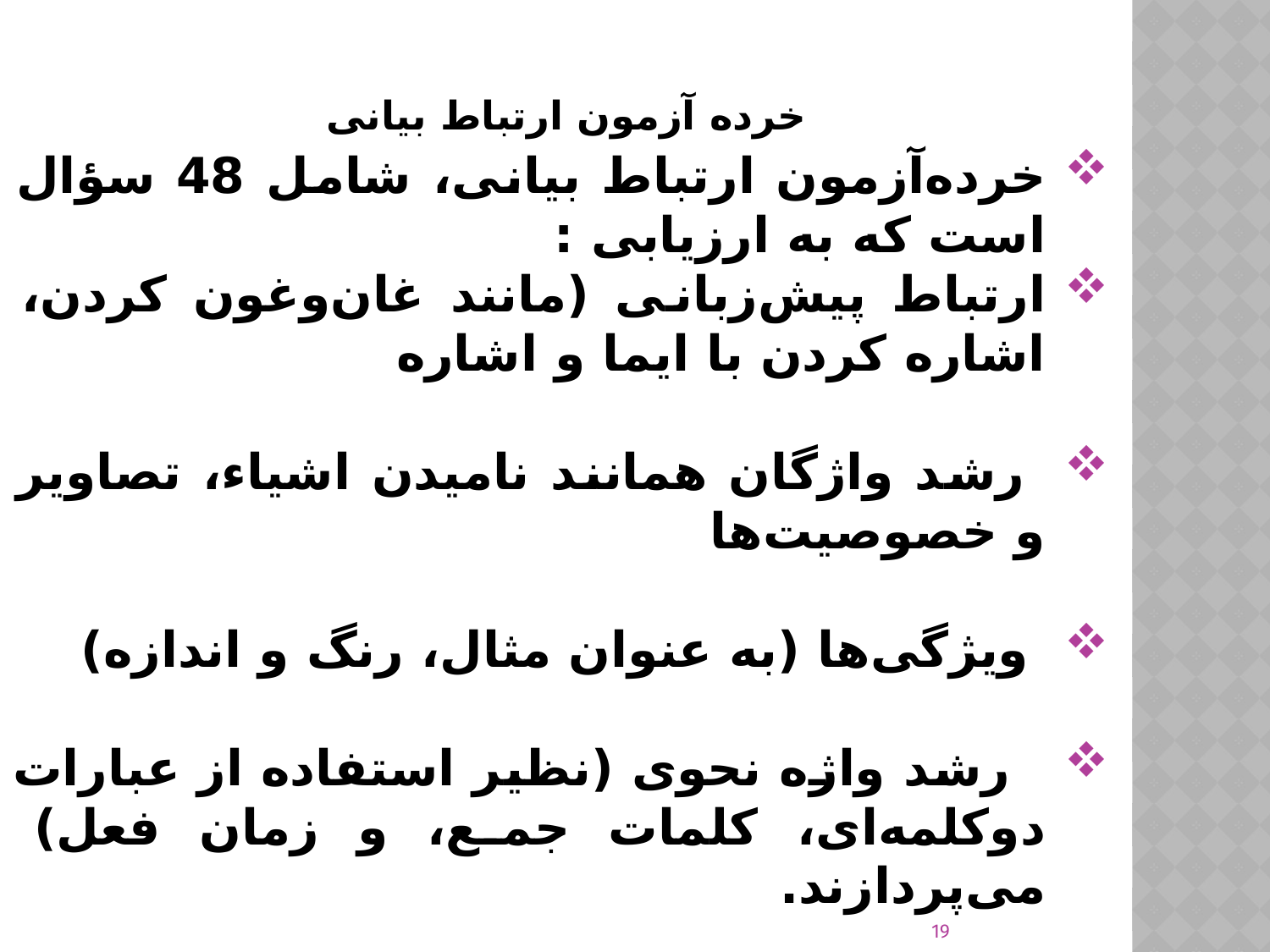

# خرده آزمون ارتباط بیانی
خرده‌آزمون ارتباط بیانی، شامل 48 سؤال است که به ارزیابی :
ارتباط پیش‌زبانی (مانند غان‌و‌غون کردن، اشاره کردن با ایما و اشاره

 رشد واژگان همانند نامیدن اشیاء، تصاویر و خصوصیت‌ها

 ویژگی‌ها (به عنوان مثال، رنگ و اندازه)

  رشد واژه نحوی (نظیر استفاده از عبارات دوکلمه‌ای، کلمات جمع، و زمان فعل) می‌پردازند.

19